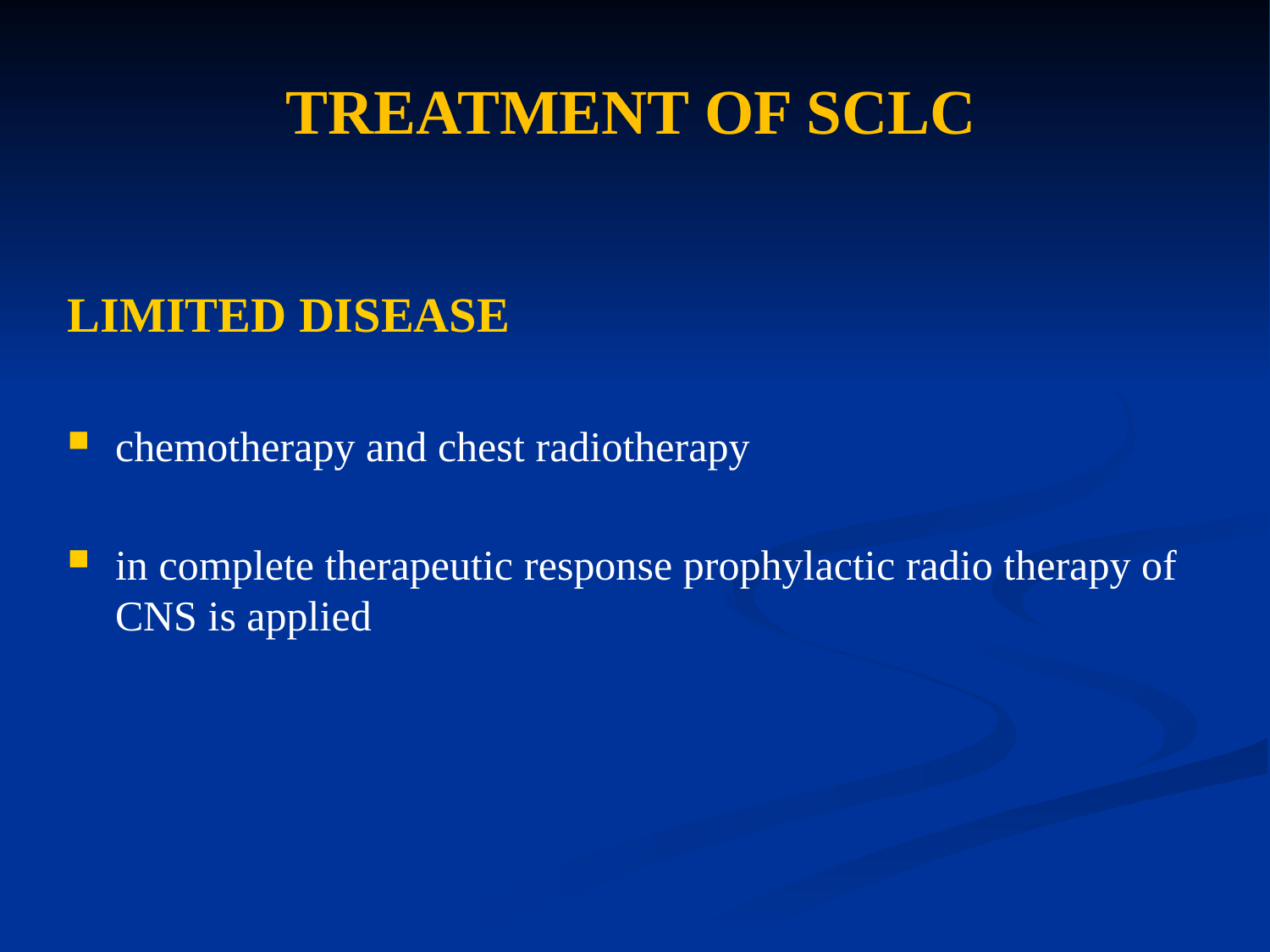

# TREATMENT OF SCLC
LIMITED DISEASE

chemotherapy and chest radiotherapy

in complete therapeutic response prophylactic radio therapy of CNS is applied